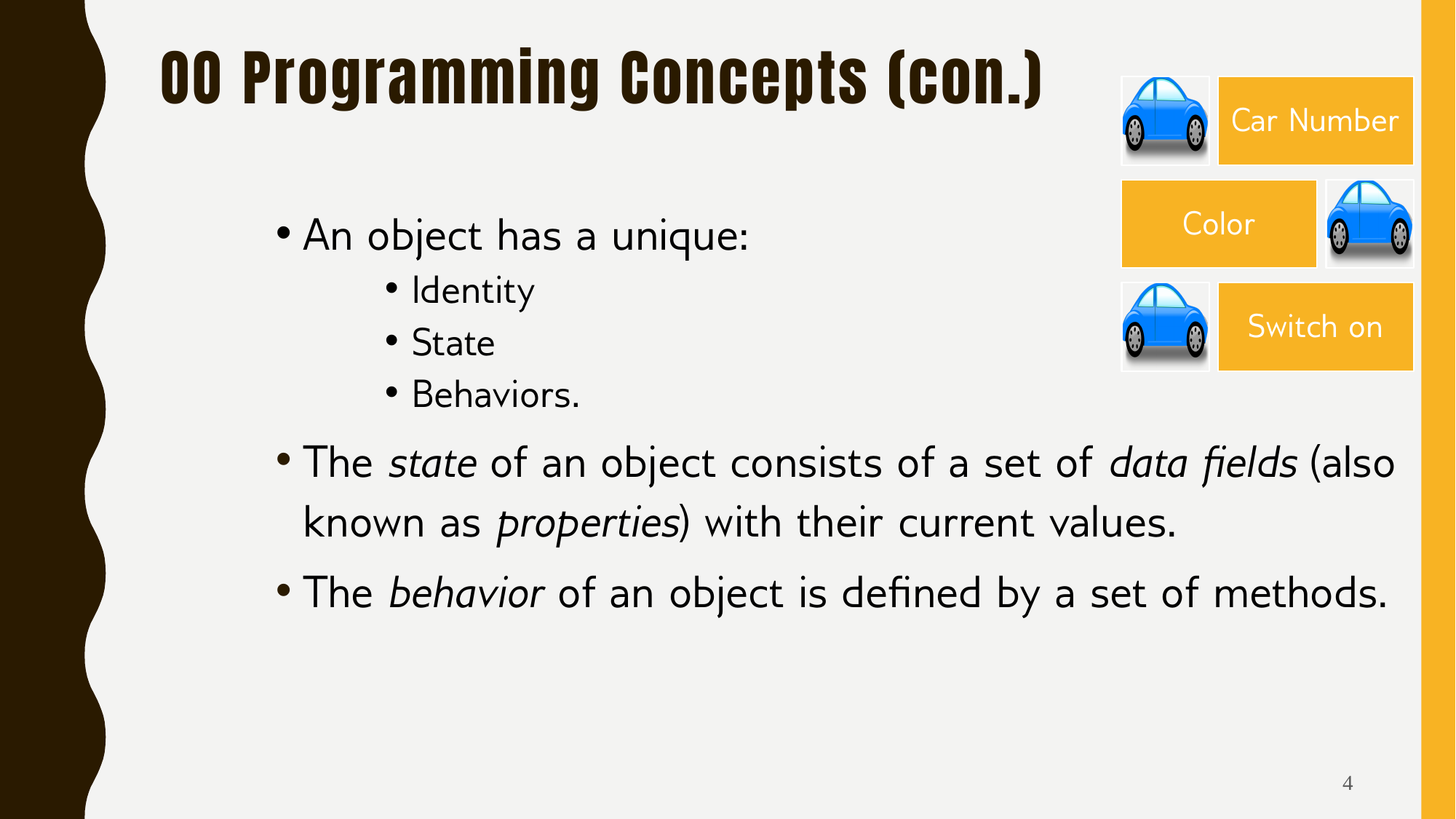

Car Number
Color
Switch on
# OO Programming Concepts (con.)
An object has a unique:
Identity
State
Behaviors.
The state of an object consists of a set of data fields (also known as properties) with their current values.
The behavior of an object is defined by a set of methods.

4